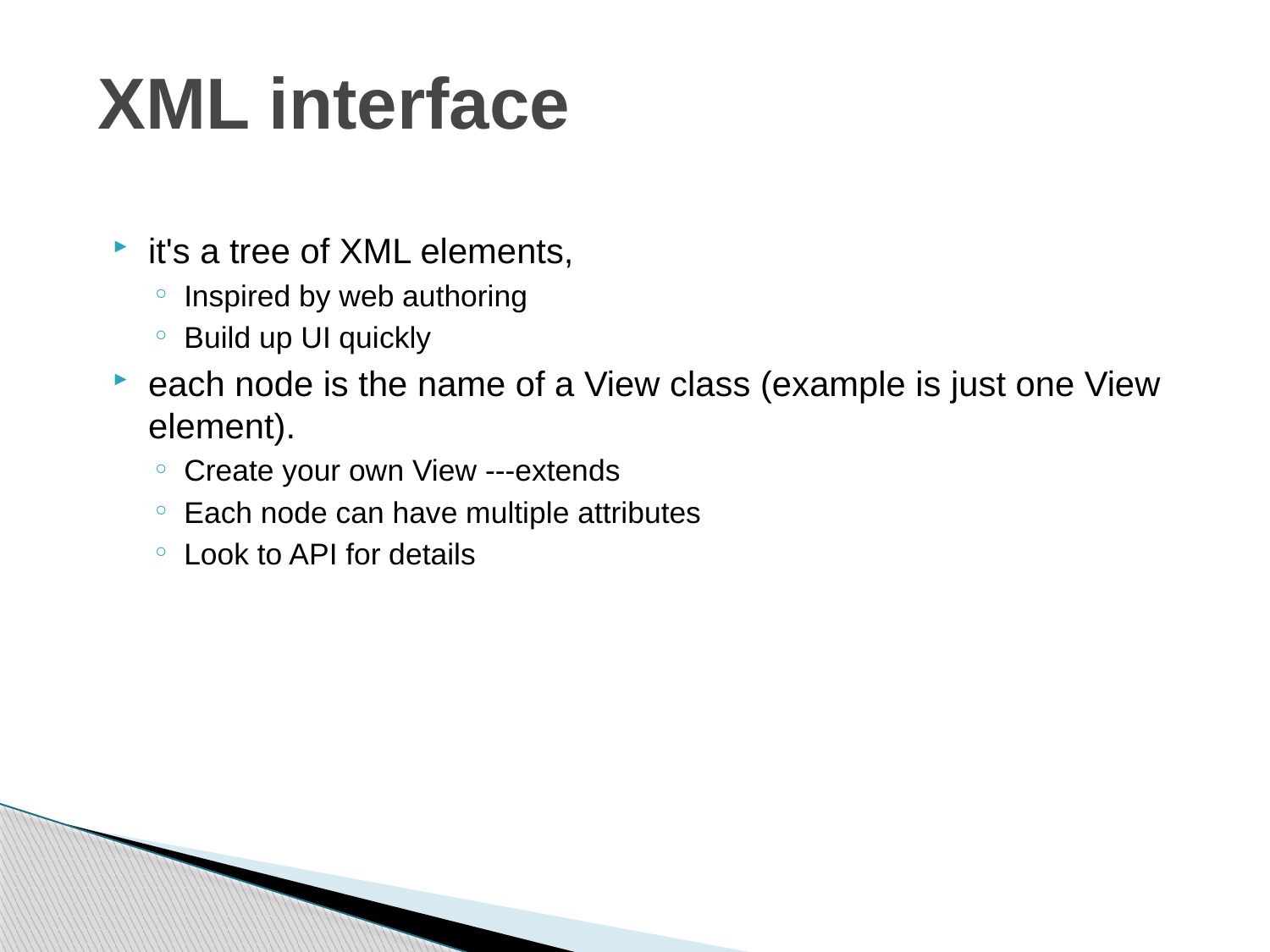

# XML interface
it's a tree of XML elements,
Inspired by web authoring
Build up UI quickly
each node is the name of a View class (example is just one View element).
Create your own View ---extends
Each node can have multiple attributes
Look to API for details